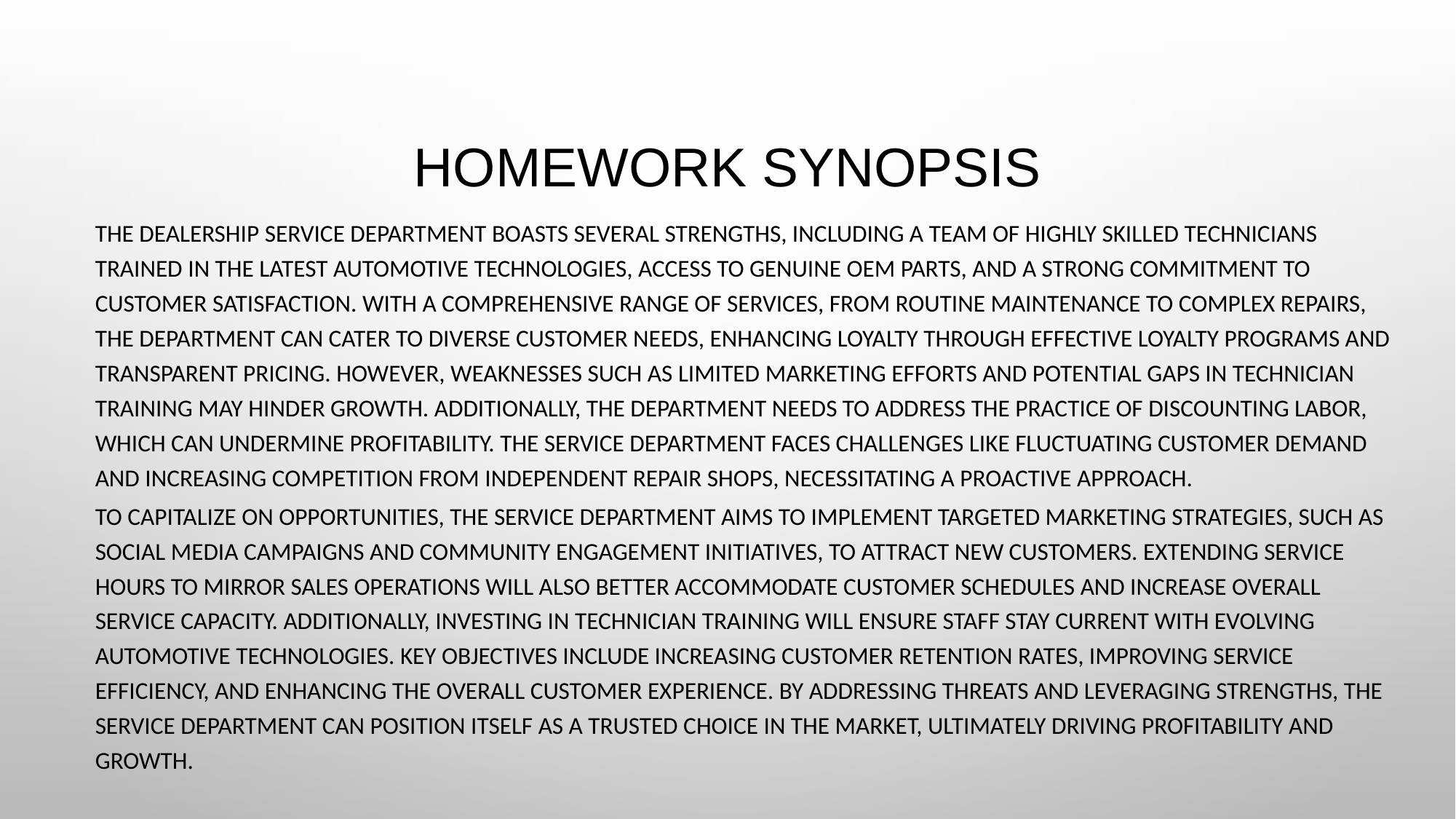

# Homework Synopsis
The dealership service department boasts several strengths, including a team of highly skilled technicians trained in the latest automotive technologies, access to genuine OEM parts, and a strong commitment to customer satisfaction. With a comprehensive range of services, from routine maintenance to complex repairs, the department can cater to diverse customer needs, enhancing loyalty through effective loyalty programs and transparent pricing. However, weaknesses such as limited marketing efforts and potential gaps in technician training may hinder growth. Additionally, the department needs to address the practice of discounting labor, which can undermine profitability. The service department faces challenges like fluctuating customer demand and increasing competition from independent repair shops, necessitating a proactive approach.
To capitalize on opportunities, the service department aims to implement targeted marketing strategies, such as social media campaigns and community engagement initiatives, to attract new customers. Extending service hours to mirror sales operations will also better accommodate customer schedules and increase overall service capacity. Additionally, investing in technician training will ensure staff stay current with evolving automotive technologies. Key objectives include increasing customer retention rates, improving service efficiency, and enhancing the overall customer experience. By addressing threats and leveraging strengths, the service department can position itself as a trusted choice in the market, ultimately driving profitability and growth.